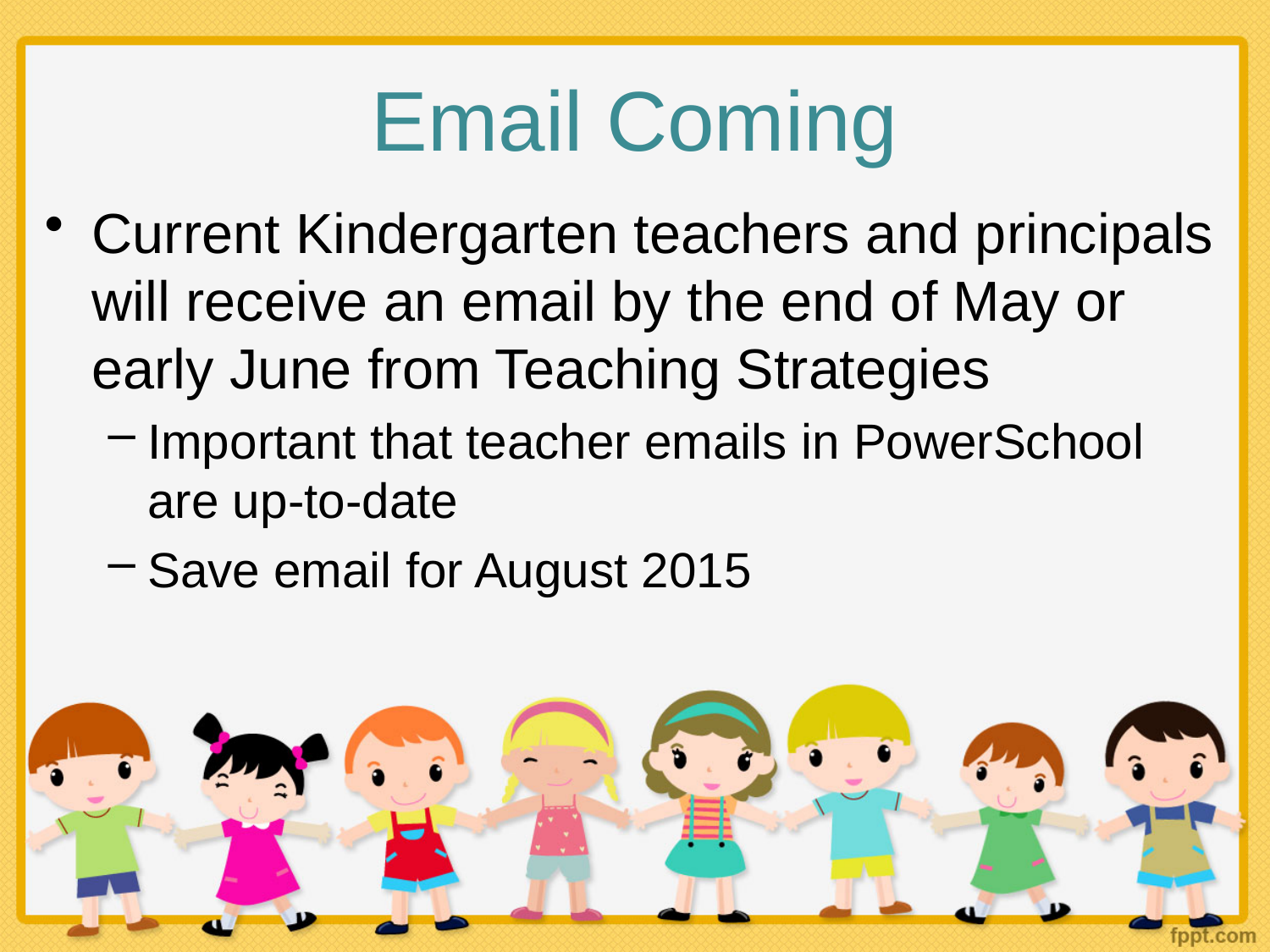

# Email Coming
Current Kindergarten teachers and principals will receive an email by the end of May or early June from Teaching Strategies
Important that teacher emails in PowerSchool are up-to-date
Save email for August 2015